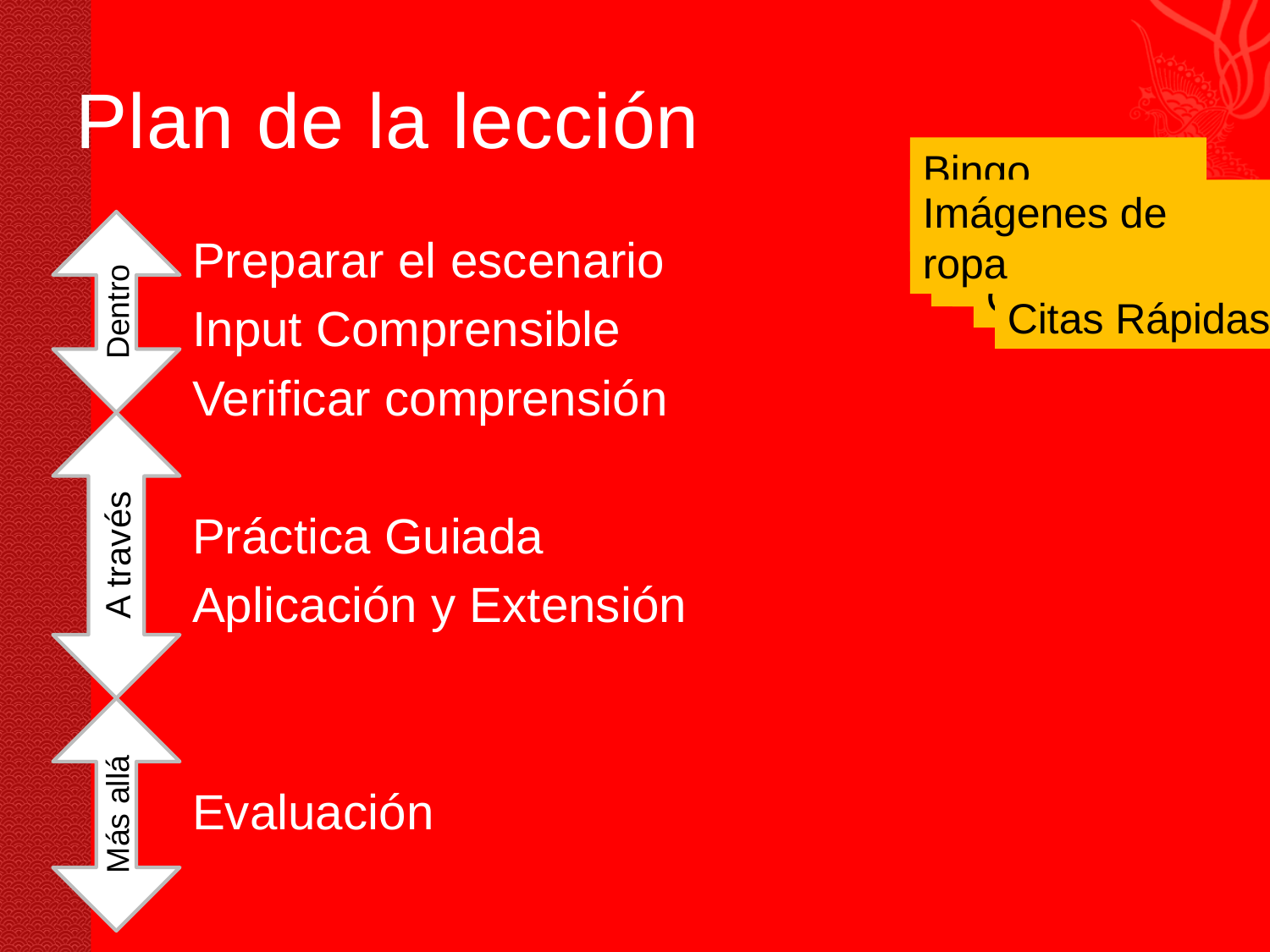

# Plan de la lección
Bingo Humano
Imágenes de ropa
Dentro
Preparar el escenario
Input Comprensible
Verificar comprensión

Práctica Guiada
Aplicación y Extensión

Evaluación

Diálogo
De tiendas
Sí o No
Glogster
Citas Rápidas
A través
Más allá